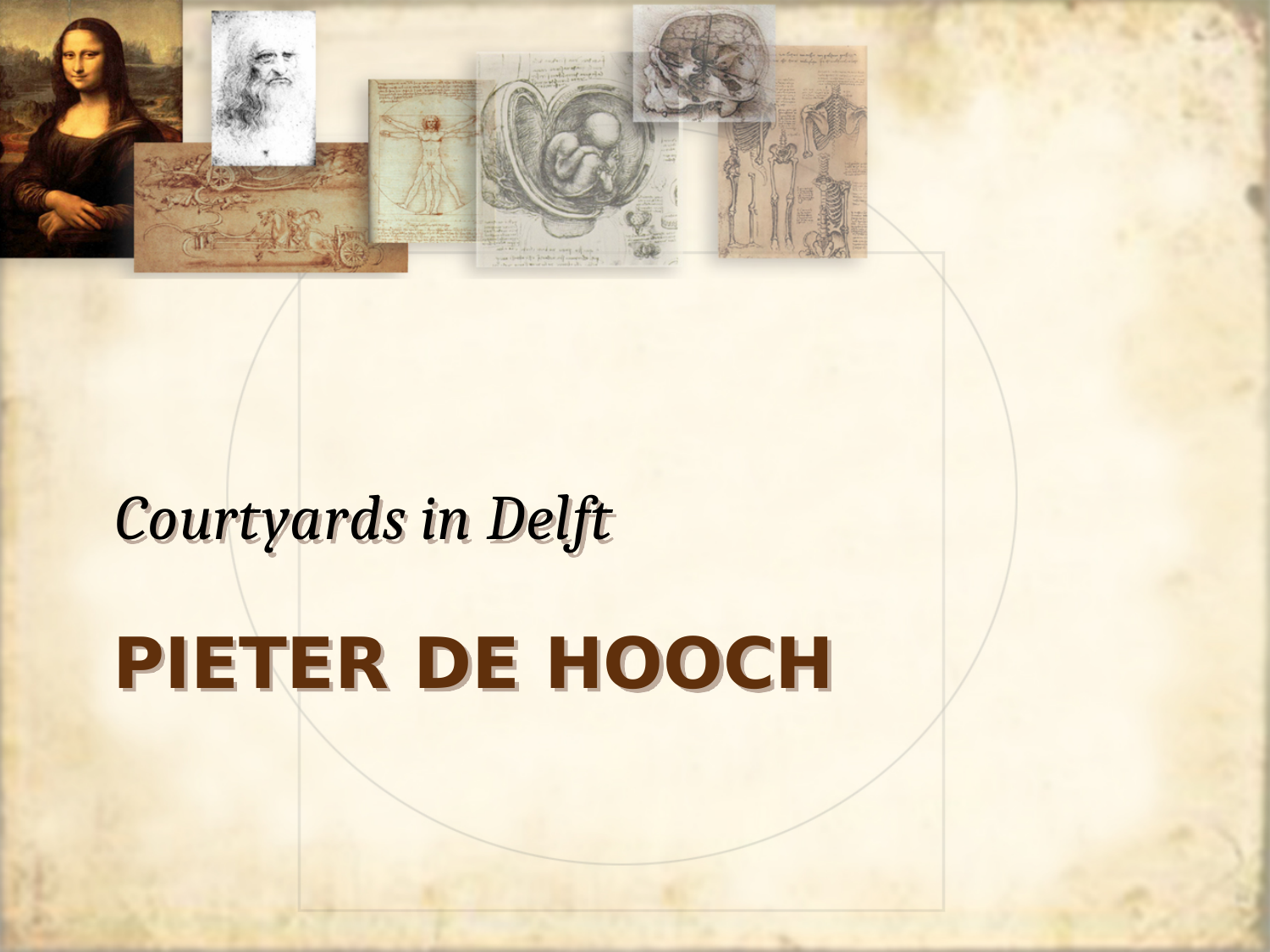

Courtyards in Delft
# Pieter de Hooch